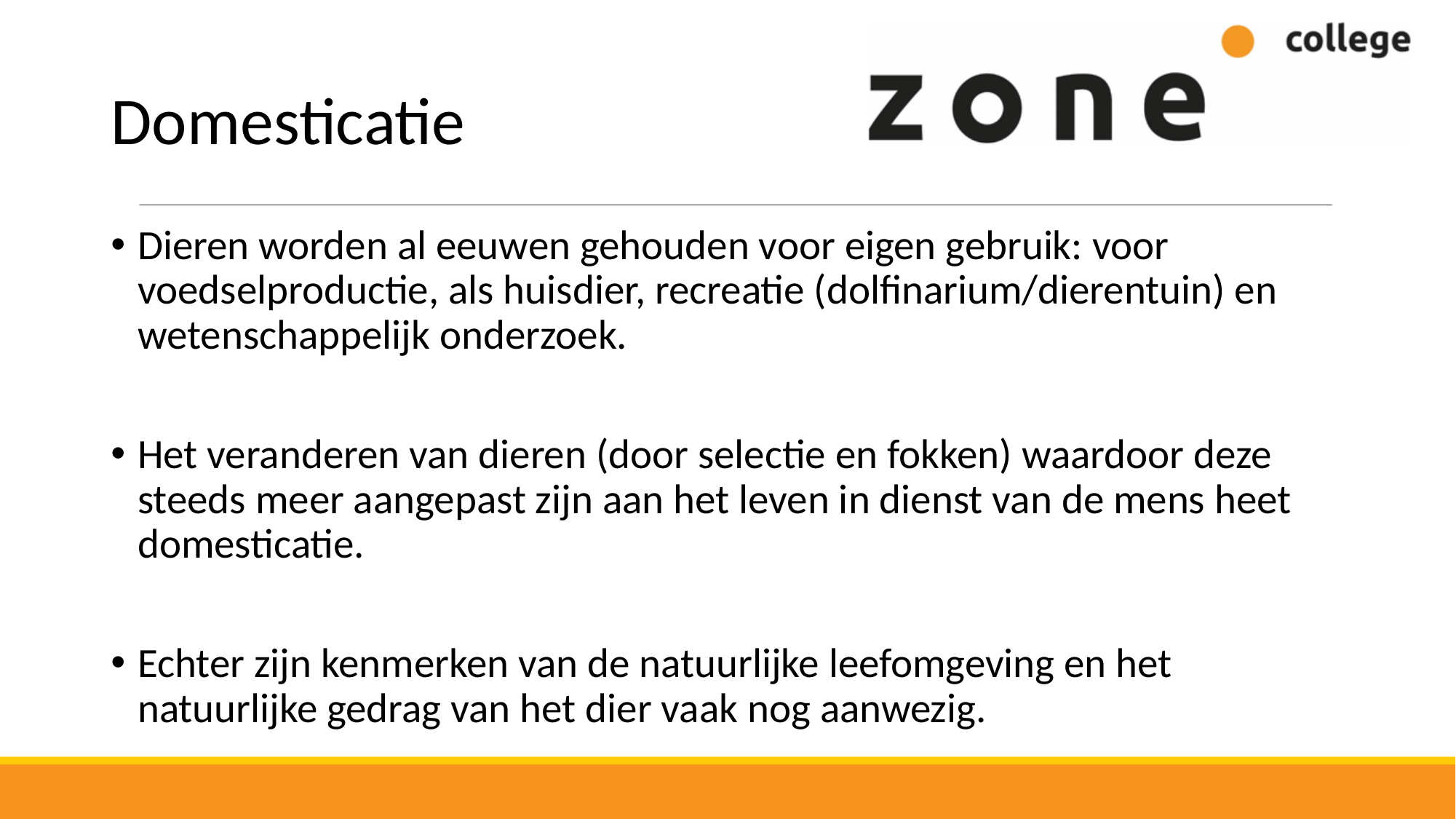

# Domesticatie
Dieren worden al eeuwen gehouden voor eigen gebruik: voor voedselproductie, als huisdier, recreatie (dolfinarium/dierentuin) en wetenschappelijk onderzoek.

Het veranderen van dieren (door selectie en fokken) waardoor deze steeds meer aangepast zijn aan het leven in dienst van de mens heet domesticatie.

Echter zijn kenmerken van de natuurlijke leefomgeving en het natuurlijke gedrag van het dier vaak nog aanwezig.